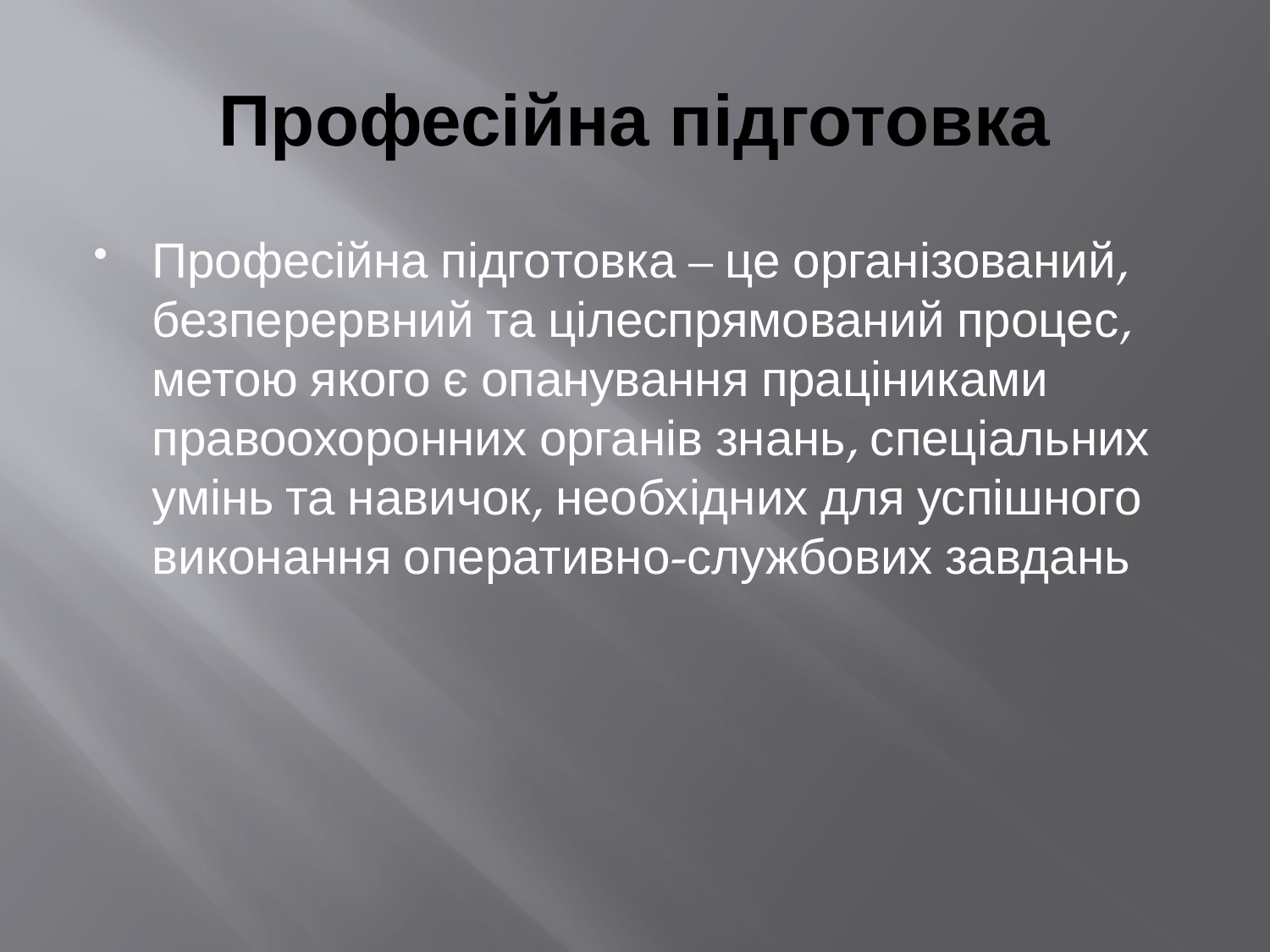

# Професійна підготовка
Професійна підготовка – це організований, безперервний та цілеспрямований процес, метою якого є опанування праціниками правоохоронних органів знань, спеціальних умінь та навичок, необхідних для успішного виконання оперативно-службових завдань